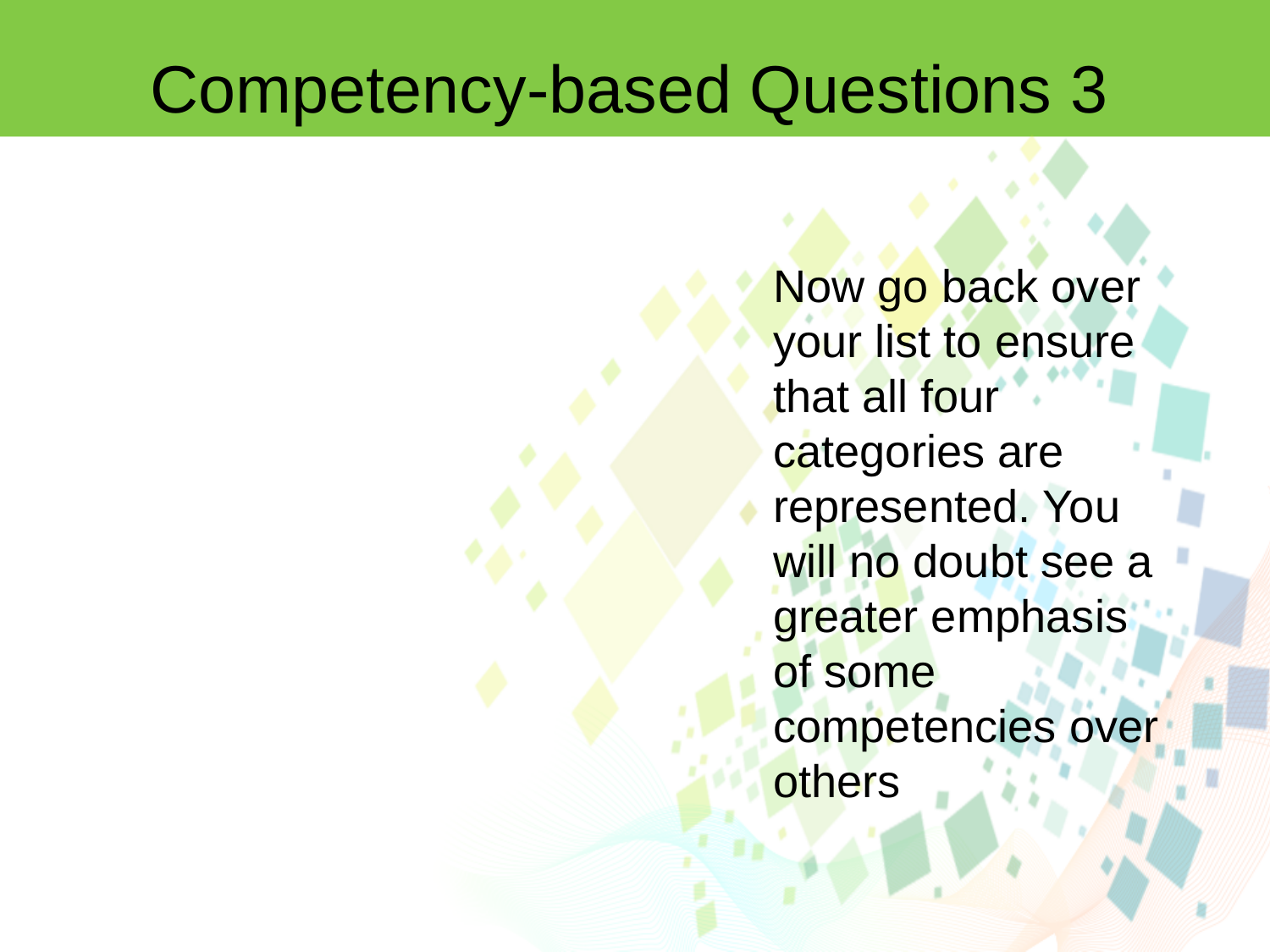

Competency-based Questions 3
Now go back over your list to ensure that all four categories are represented. You
will no doubt see a greater emphasis of some competencies over others